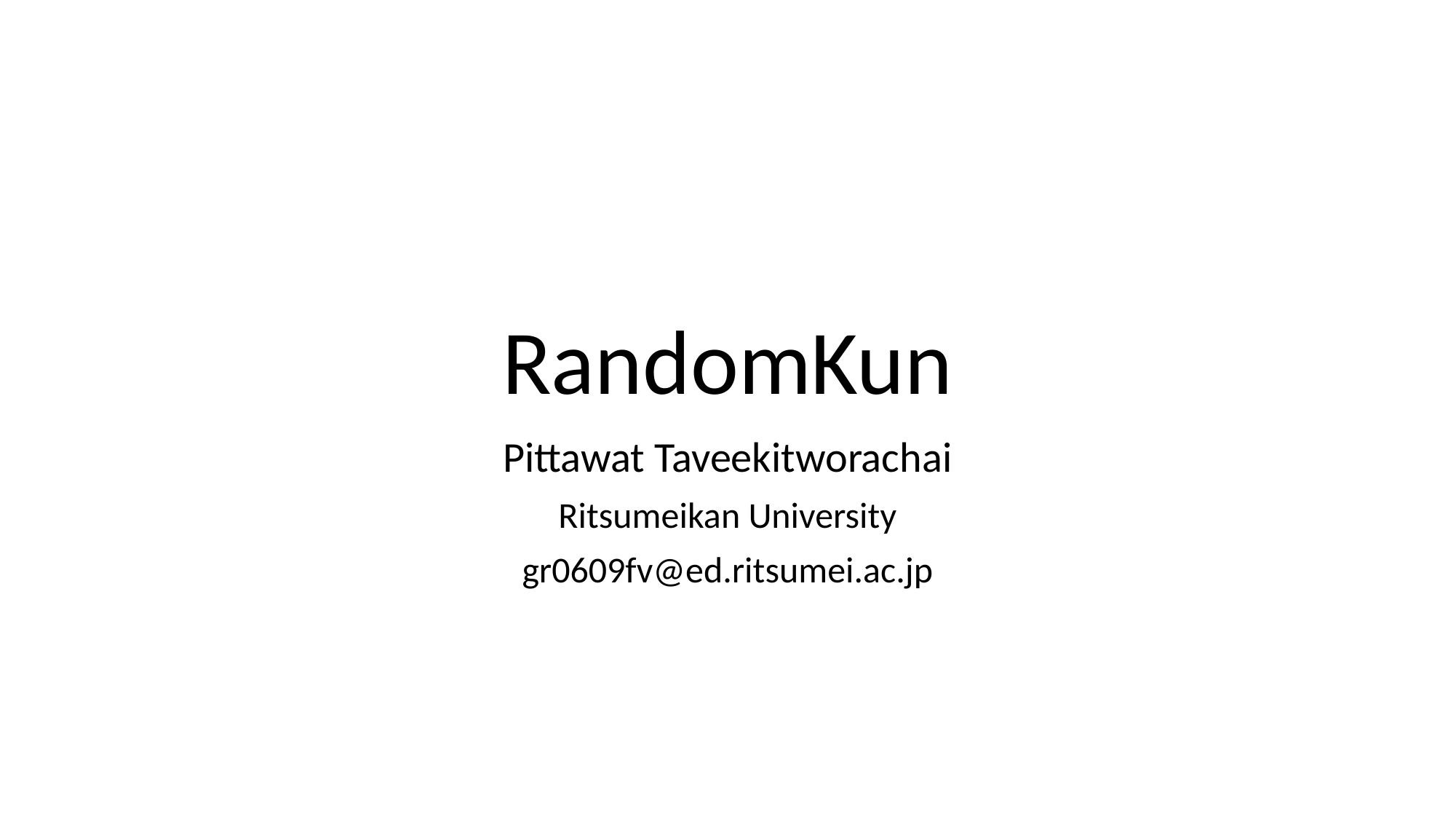

# RandomKun
Pittawat Taveekitworachai
Ritsumeikan University
gr0609fv@ed.ritsumei.ac.jp